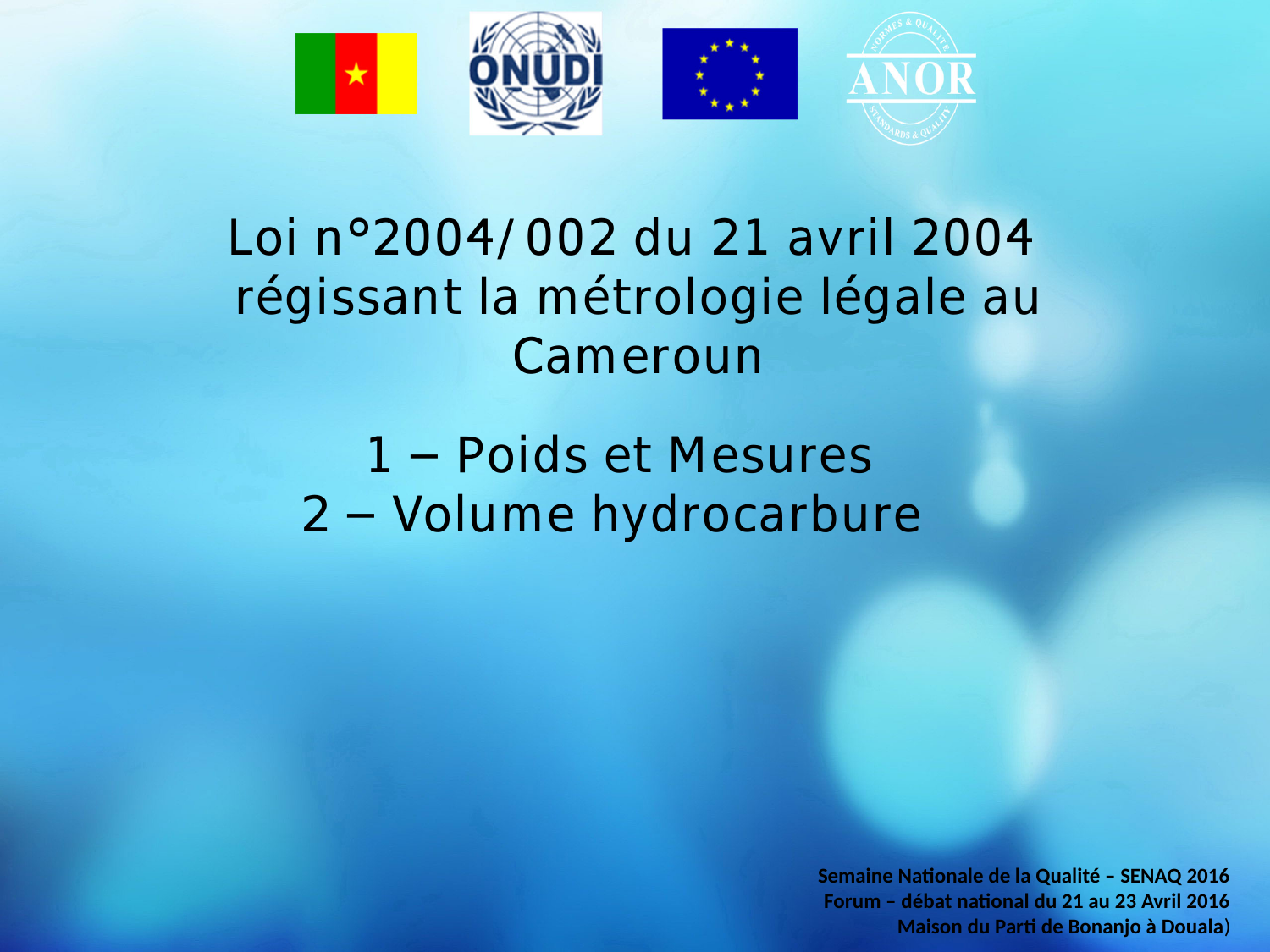

Loi n°2004/002 du 21 avril 2004
régissant la métrologie légale au Cameroun
1 – Poids et Mesures
2 – Volume hydrocarbure
Semaine Nationale de la Qualité – SENAQ 2016
Forum – débat national du 21 au 23 Avril 2016
Maison du Parti de Bonanjo à Douala)